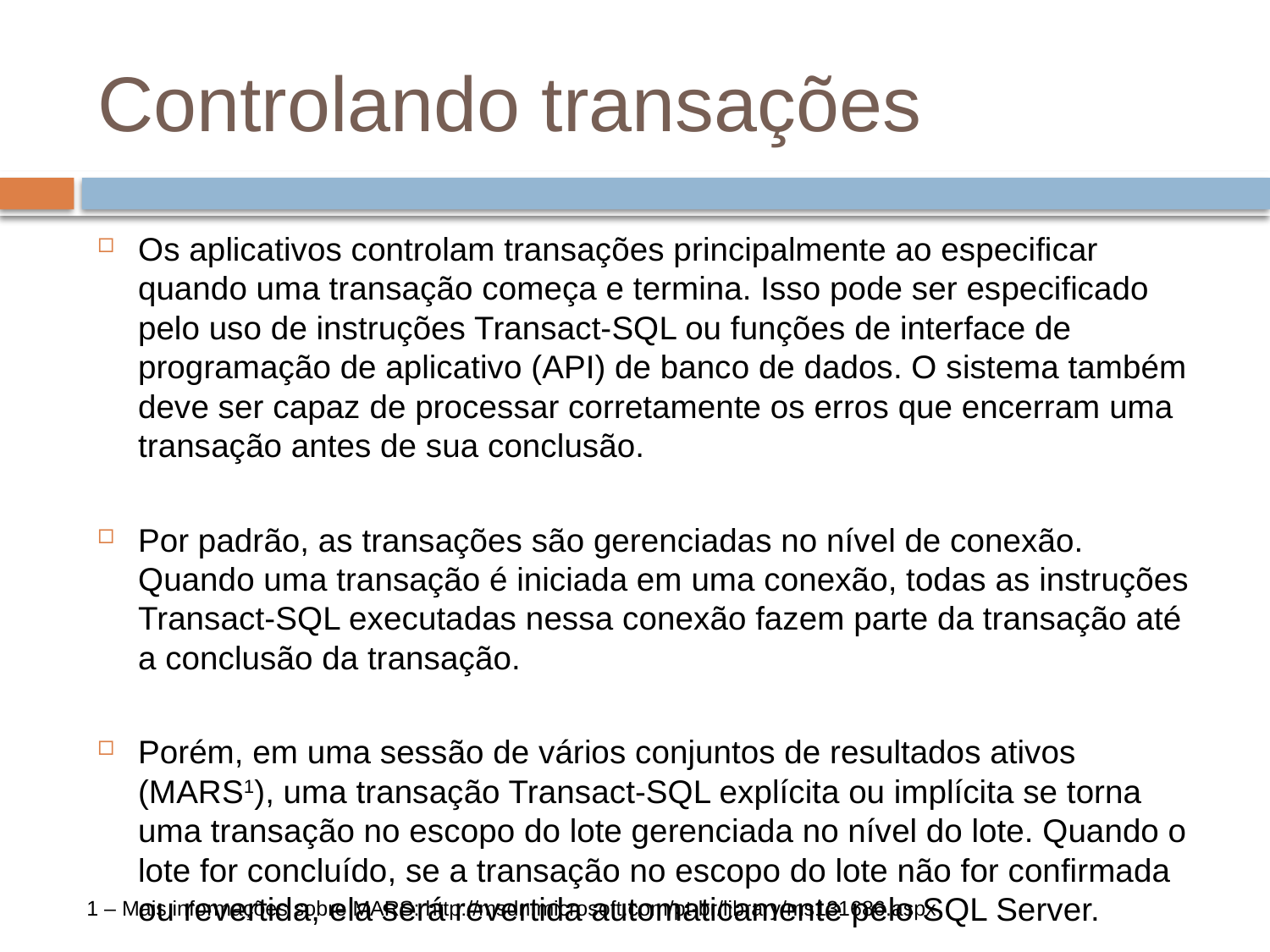

# Controlando transações
Os aplicativos controlam transações principalmente ao especificar quando uma transação começa e termina. Isso pode ser especificado pelo uso de instruções Transact-SQL ou funções de interface de programação de aplicativo (API) de banco de dados. O sistema também deve ser capaz de processar corretamente os erros que encerram uma transação antes de sua conclusão.

Por padrão, as transações são gerenciadas no nível de conexão. Quando uma transação é iniciada em uma conexão, todas as instruções Transact-SQL executadas nessa conexão fazem parte da transação até a conclusão da transação.

Porém, em uma sessão de vários conjuntos de resultados ativos (MARS1), uma transação Transact-SQL explícita ou implícita se torna uma transação no escopo do lote gerenciada no nível do lote. Quando o lote for concluído, se a transação no escopo do lote não for confirmada ou revertida, ela será revertida automaticamente pelo SQL Server.

1 – Mais informações sobre MARS: http://msdn.microsoft.com/pt-br/library/ms131686.aspx